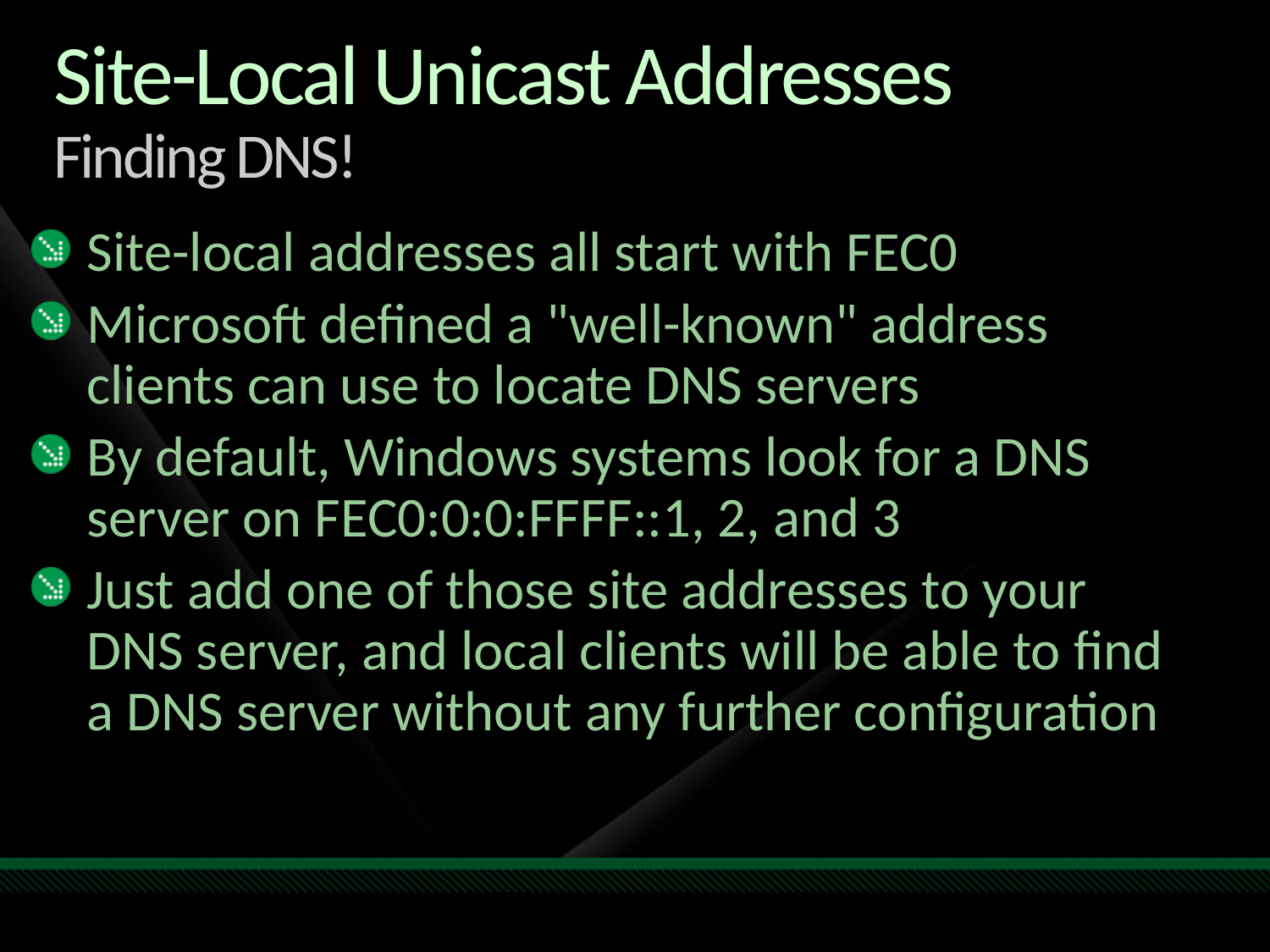

# Site-Local Unicast Addresses Finding DNS!
Site-local addresses all start with FEC0
Microsoft defined a "well-known" address clients can use to locate DNS servers
By default, Windows systems look for a DNS server on FEC0:0:0:FFFF::1, 2, and 3
Just add one of those site addresses to your DNS server, and local clients will be able to find a DNS server without any further configuration